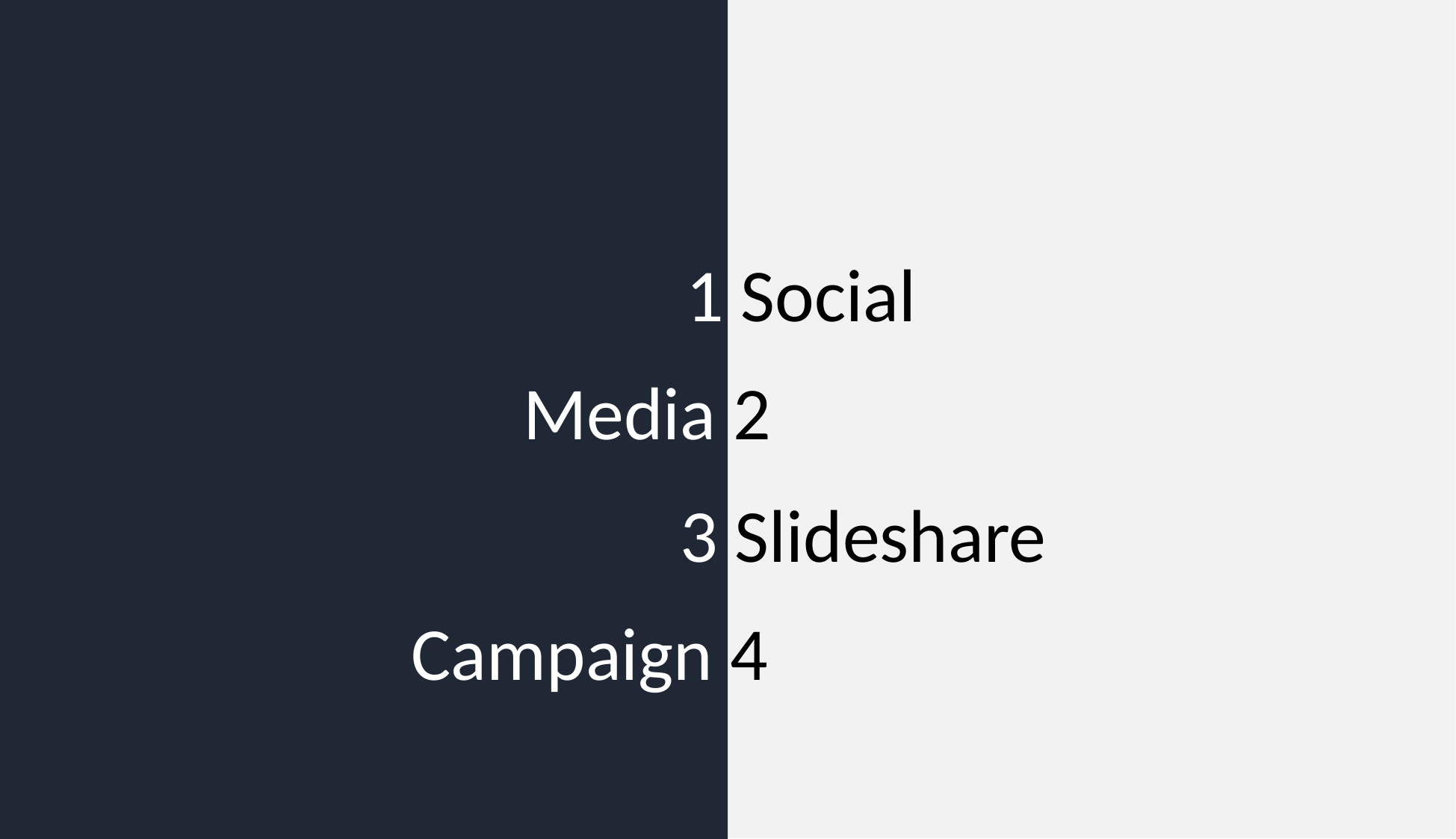

1 Social
Media 2
3 Slideshare
Campaign 4